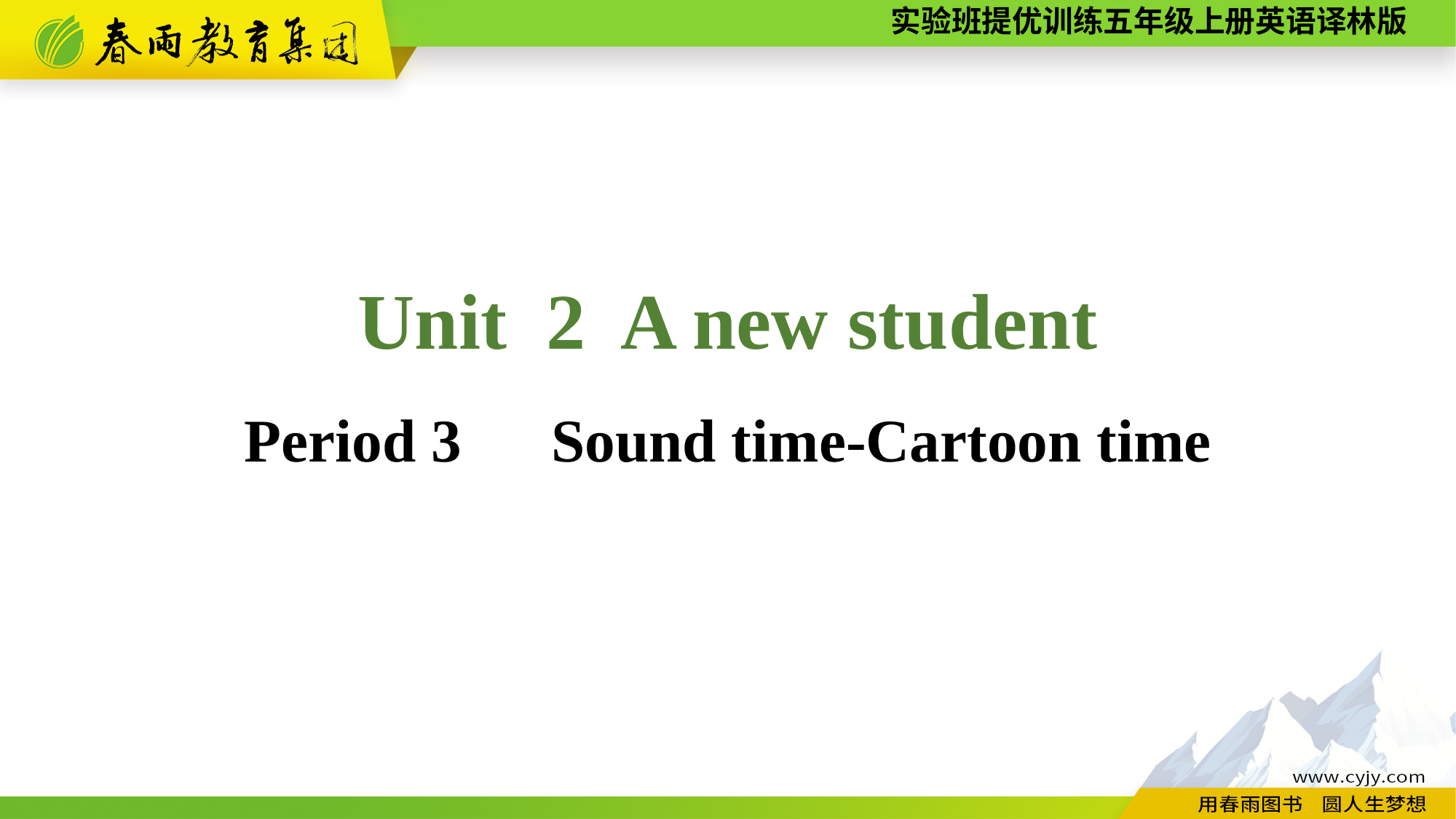

Unit  2  A new student
Period 3　Sound time-Cartoon time